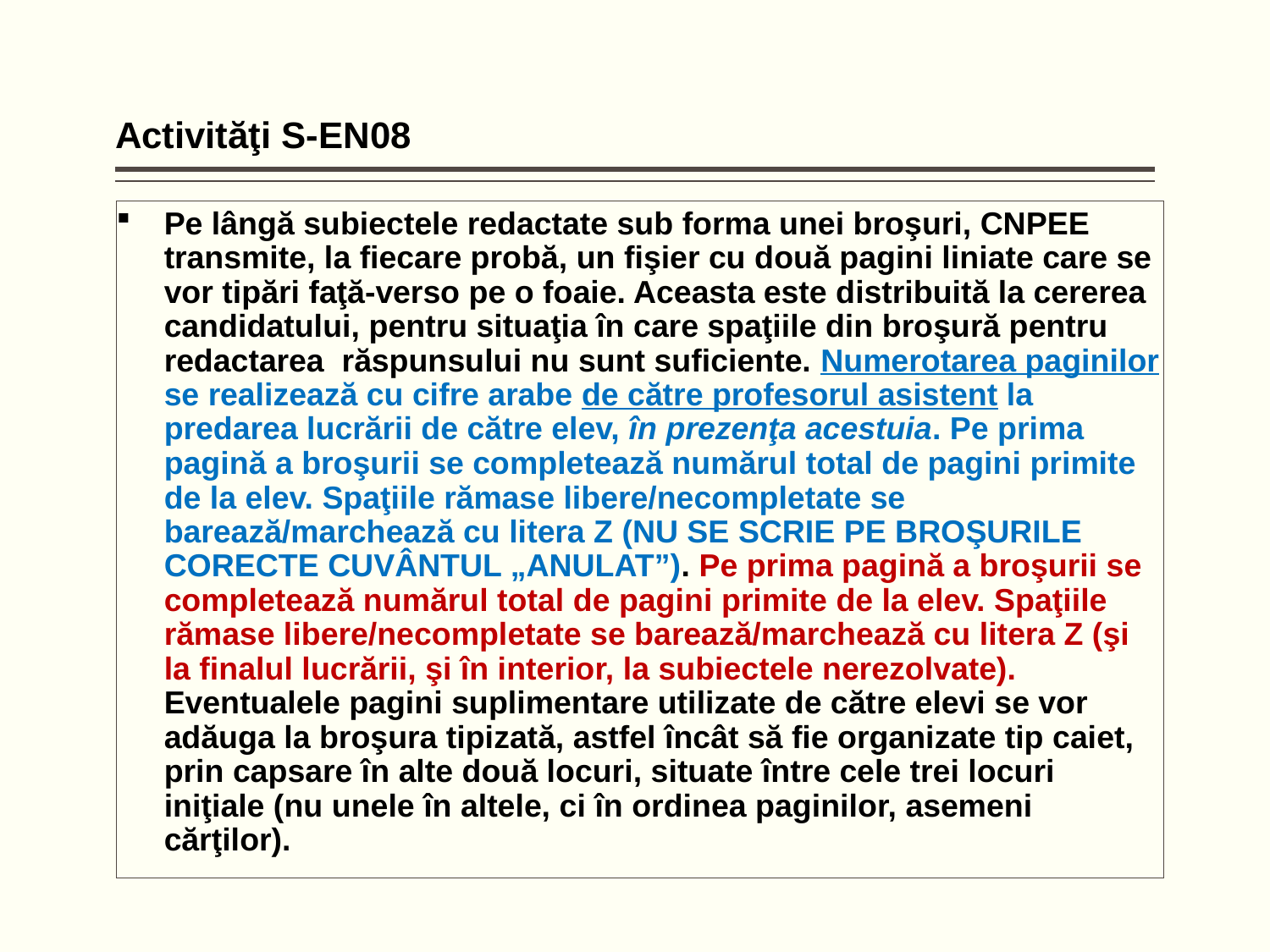

Activităţi S-EN08
# Pe lângă subiectele redactate sub forma unei broşuri, CNPEE transmite, la fiecare probă, un fişier cu două pagini liniate care se vor tipări faţă-verso pe o foaie. Aceasta este distribuită la cererea candidatului, pentru situaţia în care spaţiile din broşură pentru redactarea  răspunsului nu sunt suficiente. Numerotarea paginilor se realizează cu cifre arabe de către profesorul asistent la predarea lucrării de către elev, în prezenţa acestuia. Pe prima pagină a broşurii se completează numărul total de pagini primite de la elev. Spaţiile rămase libere/necompletate se barează/marchează cu litera Z (NU SE SCRIE PE BROŞURILE CORECTE CUVÂNTUL „ANULAT”). Pe prima pagină a broşurii se completează numărul total de pagini primite de la elev. Spaţiile rămase libere/necompletate se barează/marchează cu litera Z (şi la finalul lucrării, şi în interior, la subiectele nerezolvate). Eventualele pagini suplimentare utilizate de către elevi se vor adăuga la broşura tipizată, astfel încât să fie organizate tip caiet, prin capsare în alte două locuri, situate între cele trei locuri iniţiale (nu unele în altele, ci în ordinea paginilor, asemeni cărţilor).